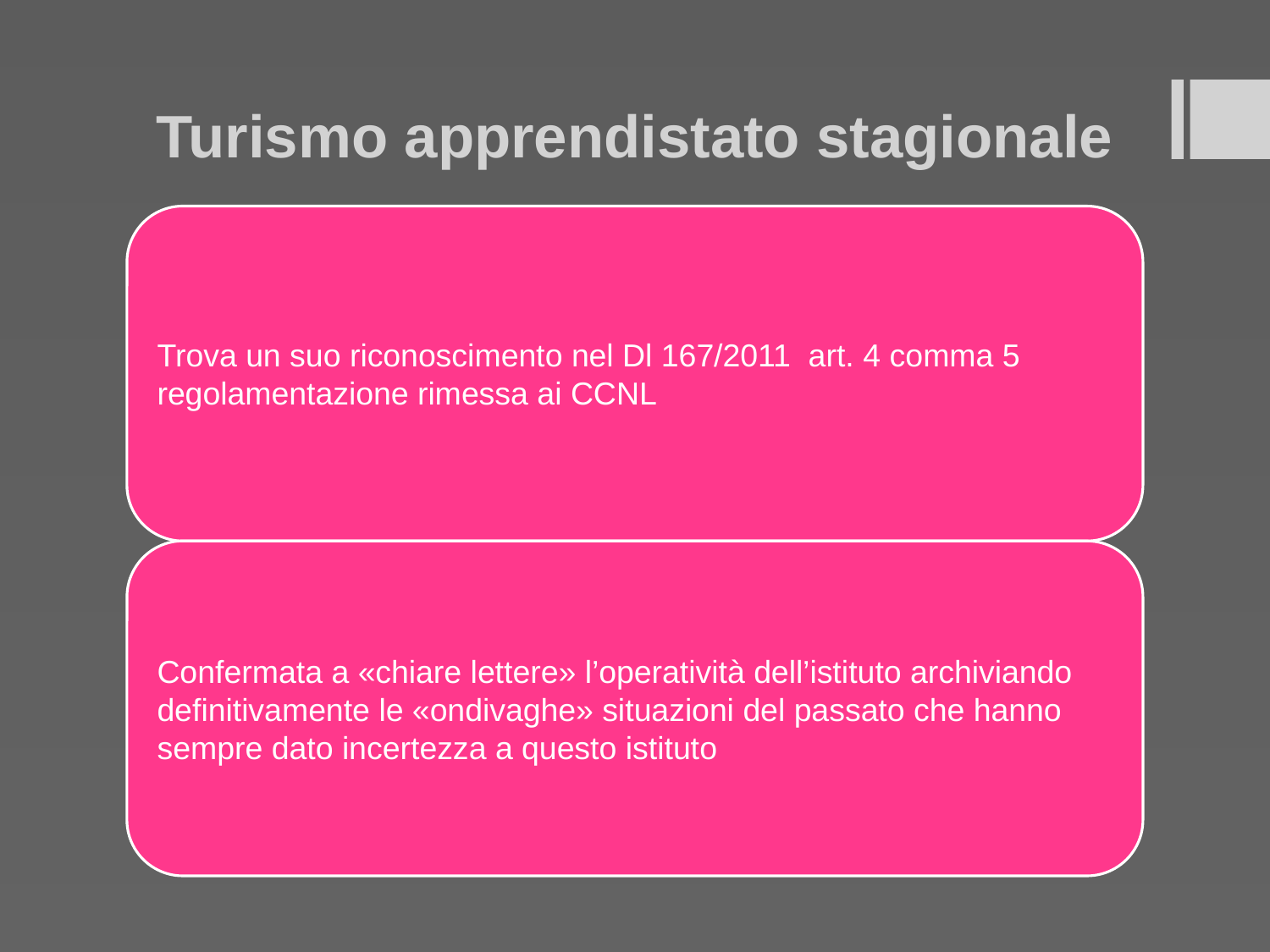

# Turismo apprendistato stagionale
Trova un suo riconoscimento nel Dl 167/2011  art. 4 comma 5 regolamentazione rimessa ai CCNL
Confermata a «chiare lettere» l’operatività dell’istituto archiviando definitivamente le «ondivaghe» situazioni del passato che hanno sempre dato incertezza a questo istituto